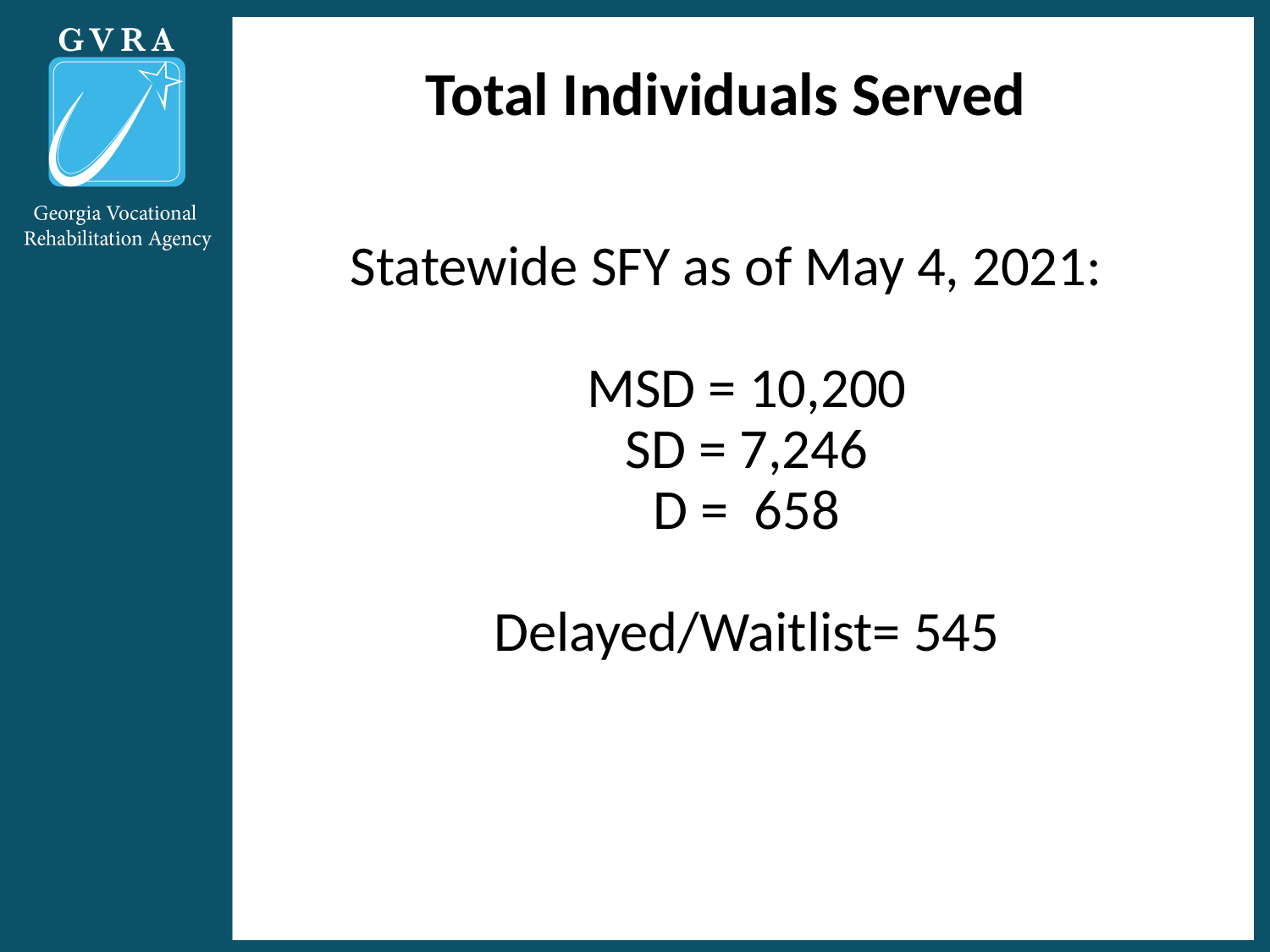

# Total Individuals Served
Statewide SFY as of May 4, 2021:

MSD = 10,200
SD = 7,246
D =  658

Delayed/Waitlist= 545